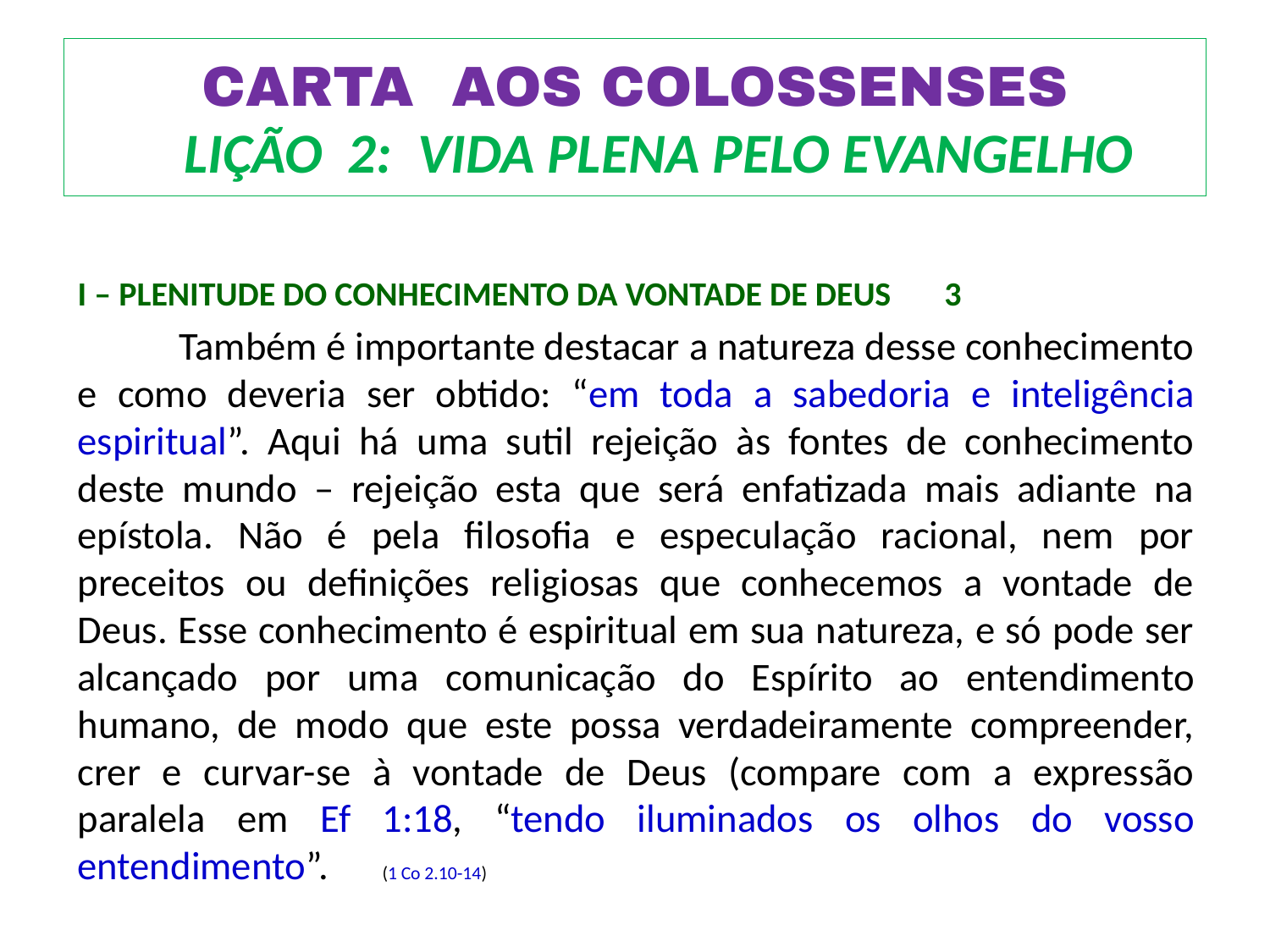

# CARTA  AOS COLOSSENSES LIÇÃO  2:  VIDA PLENA PELO EVANGELHO
I – PLENITUDE DO CONHECIMENTO DA VONTADE DE DEUS       3
	Também é importante destacar a natureza desse conhecimento e como deveria ser obtido: “em toda a sabedoria e inteligência espiritual”. Aqui há uma sutil rejeição às fontes de conhecimento deste mundo – rejeição esta que será enfatizada mais adiante na epístola. Não é pela filosofia e especulação racional, nem por preceitos ou definições religiosas que conhecemos a vontade de Deus. Esse conhecimento é espiritual em sua natureza, e só pode ser alcançado por uma comunicação do Espírito ao entendimento humano, de modo que este possa verdadeiramente compreender, crer e curvar-se à vontade de Deus (compare com a expressão paralela em Ef 1:18, “tendo iluminados os olhos do vosso entendimento”.	(1 Co 2.10-14)